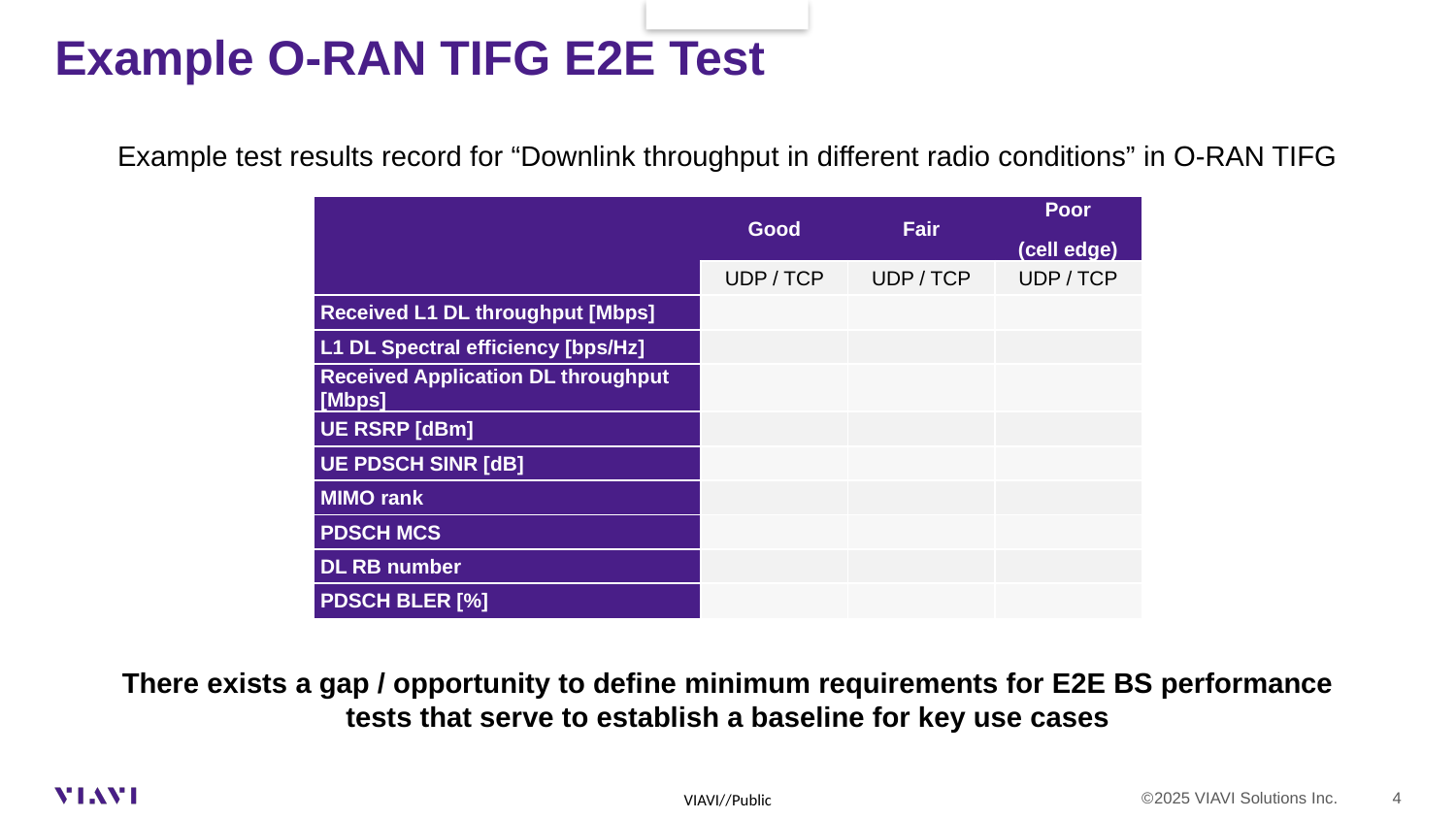

# Example O-RAN TIFG E2E Test
Example test results record for “Downlink throughput in different radio conditions” in O-RAN TIFG
|  | Good | Fair | Poor (cell edge) |
| --- | --- | --- | --- |
|  | UDP / TCP | UDP / TCP | UDP / TCP |
| Received L1 DL throughput [Mbps] |  |  |  |
| L1 DL Spectral efficiency [bps/Hz] |  |  |  |
| Received Application DL throughput [Mbps] |  |  |  |
| UE RSRP [dBm] |  |  |  |
| UE PDSCH SINR [dB] |  |  |  |
| MIMO rank |  |  |  |
| PDSCH MCS |  |  |  |
| DL RB number |  |  |  |
| PDSCH BLER [%] |  |  |  |
There exists a gap / opportunity to define minimum requirements for E2E BS performance tests that serve to establish a baseline for key use cases